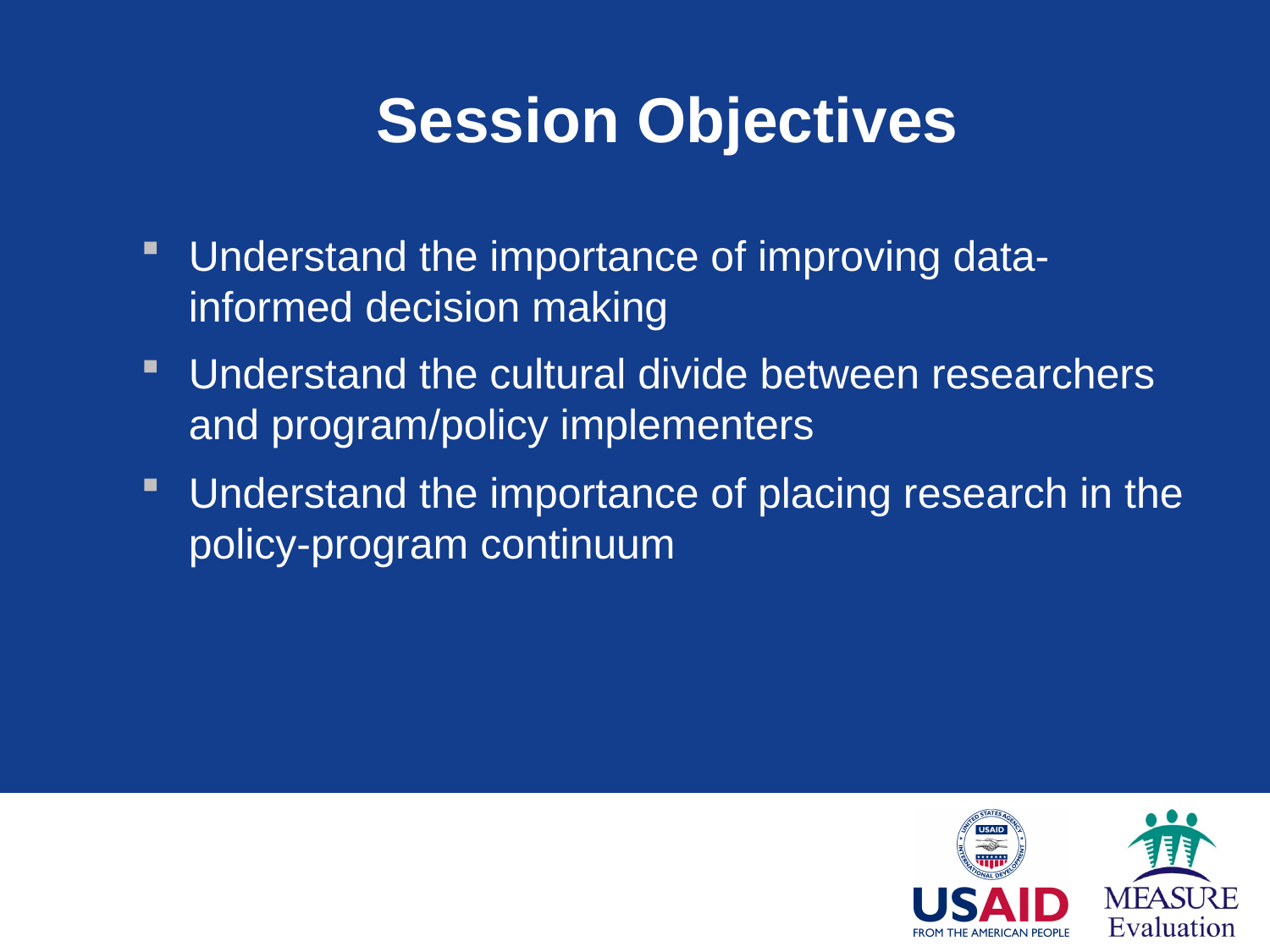

# Session Objectives
Understand the importance of improving data-informed decision making
Understand the cultural divide between researchers and program/policy implementers
Understand the importance of placing research in the policy-program continuum